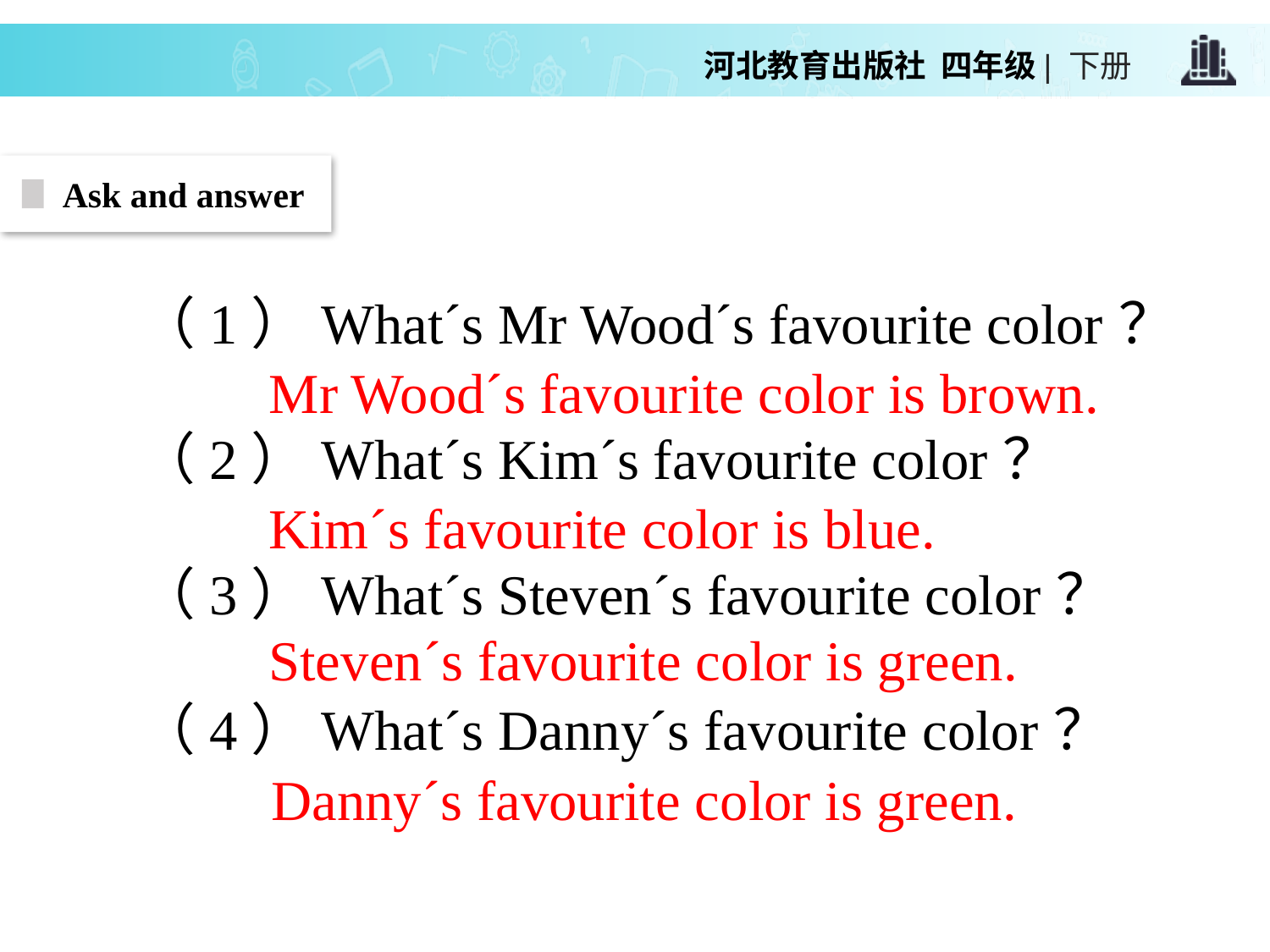

Ask and answer

（1）What´s Mr Wood´s favourite color？

（2）What´s Kim´s favourite color？

（3）What´s Steven´s favourite color？

（4）What´s Danny´s favourite color？
Mr Wood´s favourite color is brown.
Kim´s favourite color is blue.
Steven´s favourite color is green.
Danny´s favourite color is green.